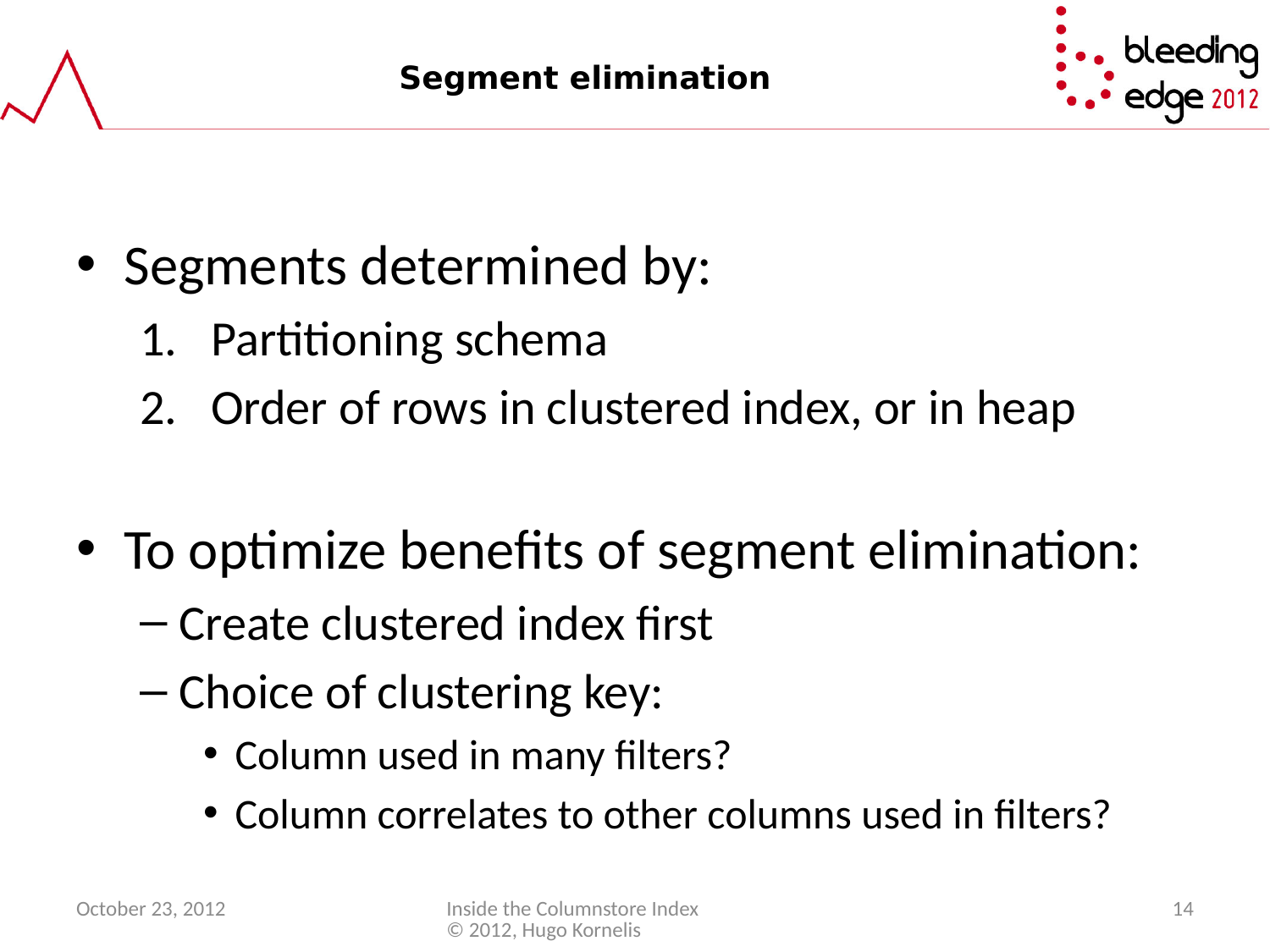

# Segment elimination
Segments determined by:
Partitioning schema
Order of rows in clustered index, or in heap

To optimize benefits of segment elimination:
Create clustered index first
Choice of clustering key:
Column used in many filters?
Column correlates to other columns used in filters?
October 23, 2012
Inside the Columnstore Index                       © 2012, Hugo Kornelis
14